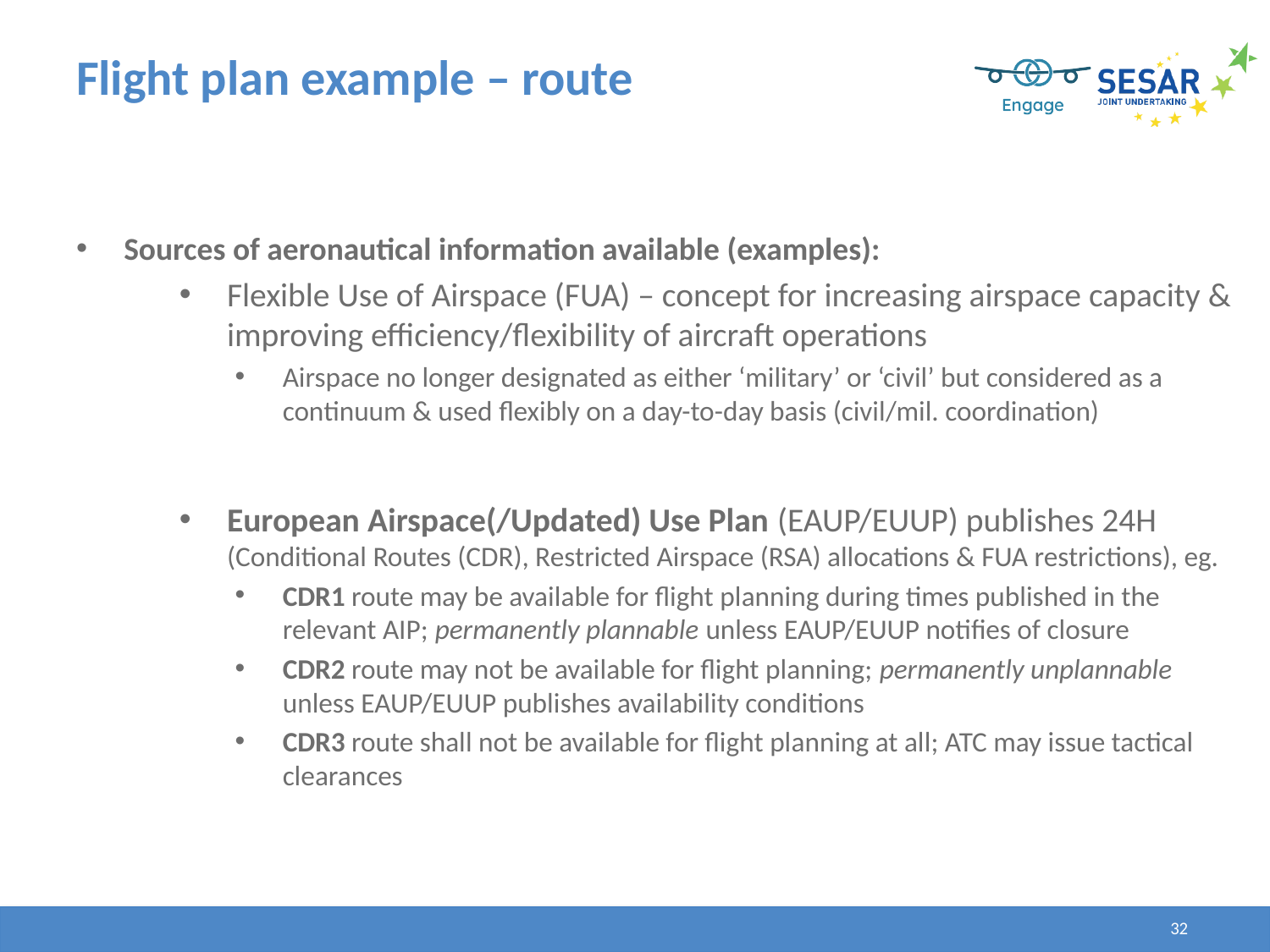

# Flight plan example – route
Sources of aeronautical information available (examples):
Flexible Use of Airspace (FUA) – concept for increasing airspace capacity & improving efficiency/flexibility of aircraft operations
Airspace no longer designated as either ‘military’ or ‘civil’ but considered as a continuum & used flexibly on a day-to-day basis (civil/mil. coordination)

European Airspace(/Updated) Use Plan (EAUP/EUUP) publishes 24H (Conditional Routes (CDR), Restricted Airspace (RSA) allocations & FUA restrictions), eg.
CDR1 route may be available for flight planning during times published in the relevant AIP; permanently plannable unless EAUP/EUUP notifies of closure
CDR2 route may not be available for flight planning; permanently unplannable unless EAUP/EUUP publishes availability conditions
CDR3 route shall not be available for flight planning at all; ATC may issue tactical clearances

32